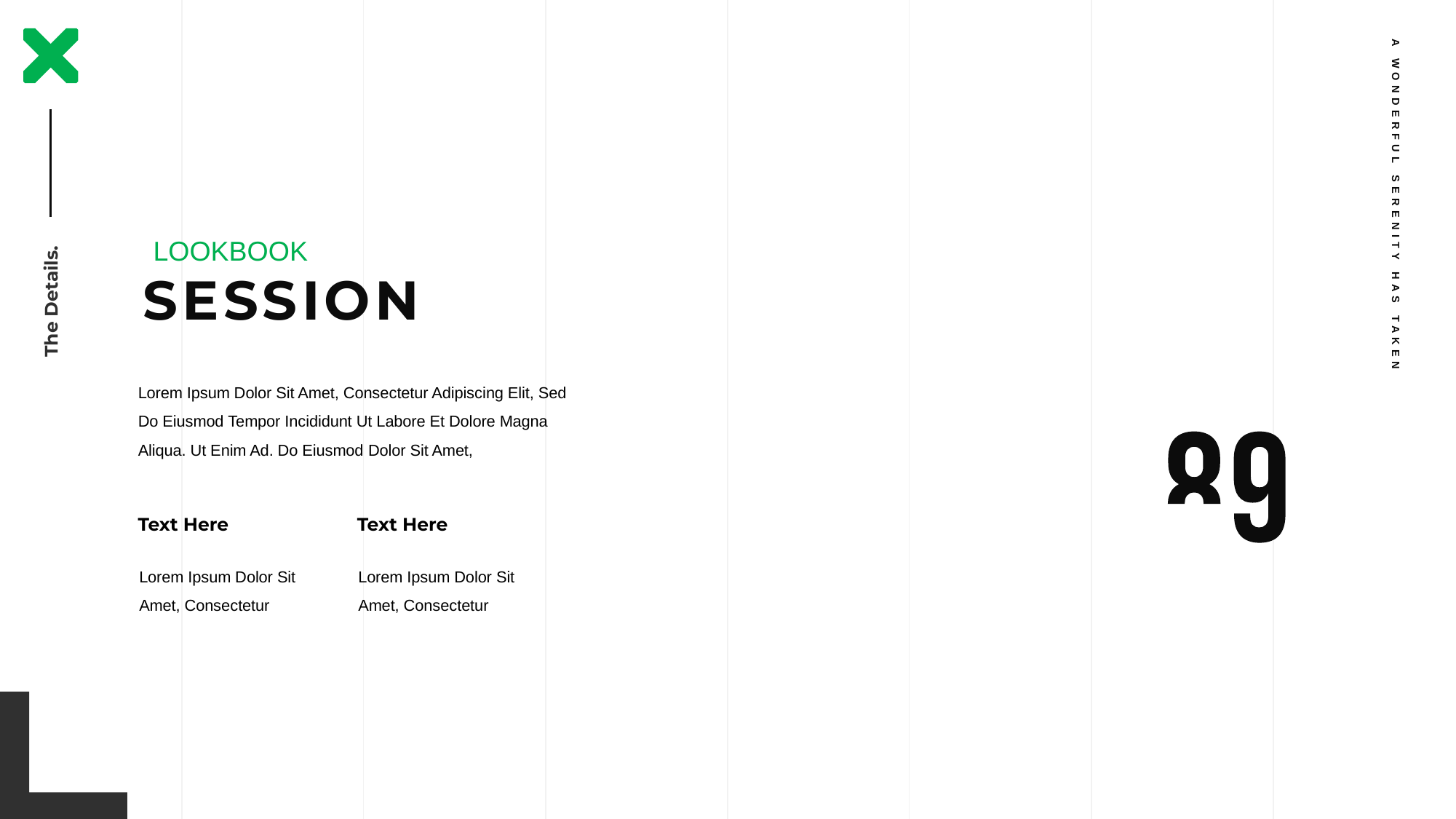

A WONDERFUL SERENITY HAS TAKEN
The Details.
LOOKBOOK
SESSION
Lorem Ipsum Dolor Sit Amet, Consectetur Adipiscing Elit, Sed Do Eiusmod Tempor Incididunt Ut Labore Et Dolore Magna Aliqua. Ut Enim Ad. Do Eiusmod Dolor Sit Amet,

Text Here
Text Here
Lorem Ipsum Dolor Sit Amet, Consectetur
Lorem Ipsum Dolor Sit Amet, Consectetur